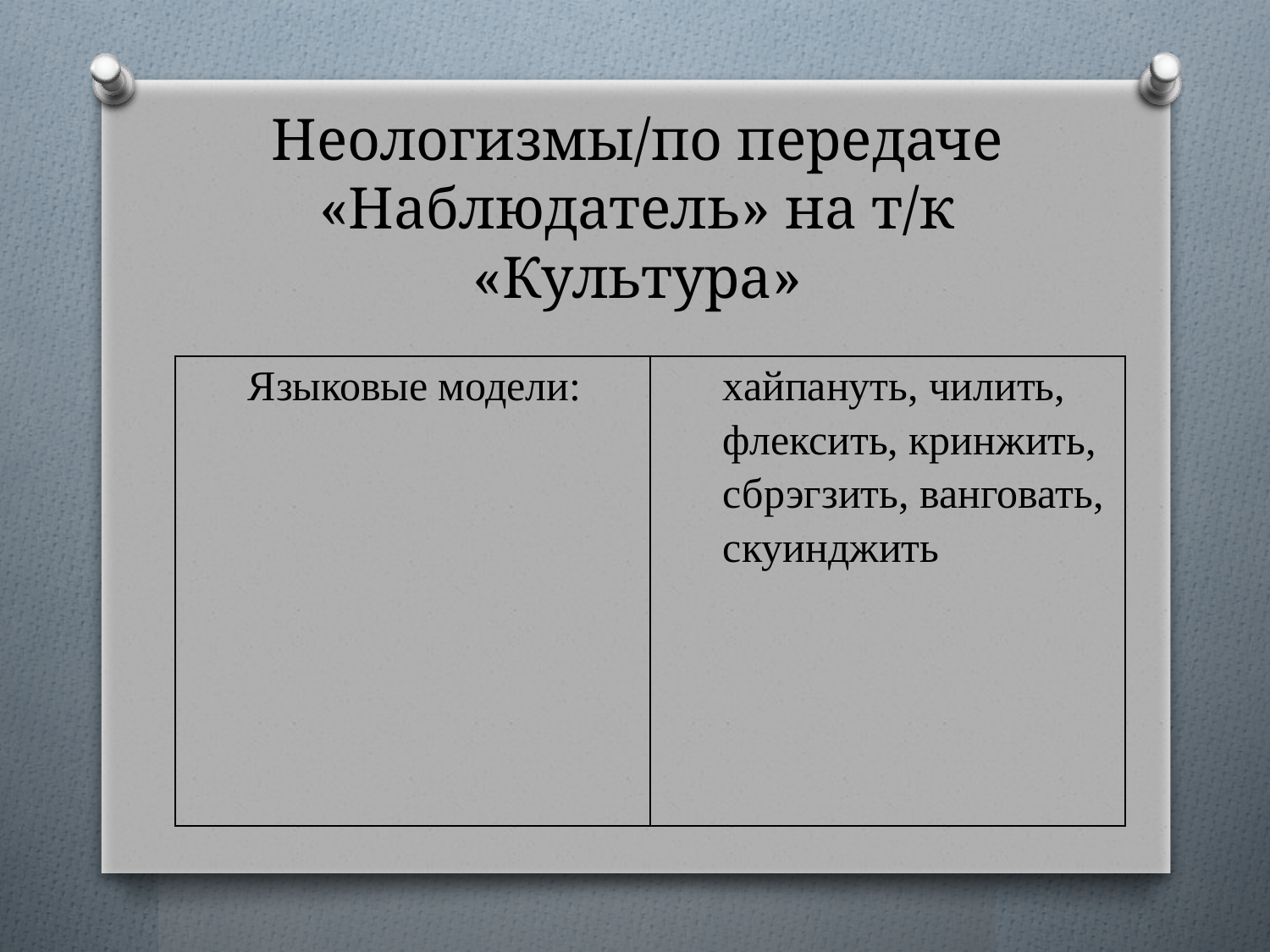

# Неологизмы/по передаче «Наблюдатель» на т/к «Культура»
| Языковые модели: | хайпануть, чилить, флексить, кринжить, сбрэгзить, ванговать, скуинджить |
| --- | --- |